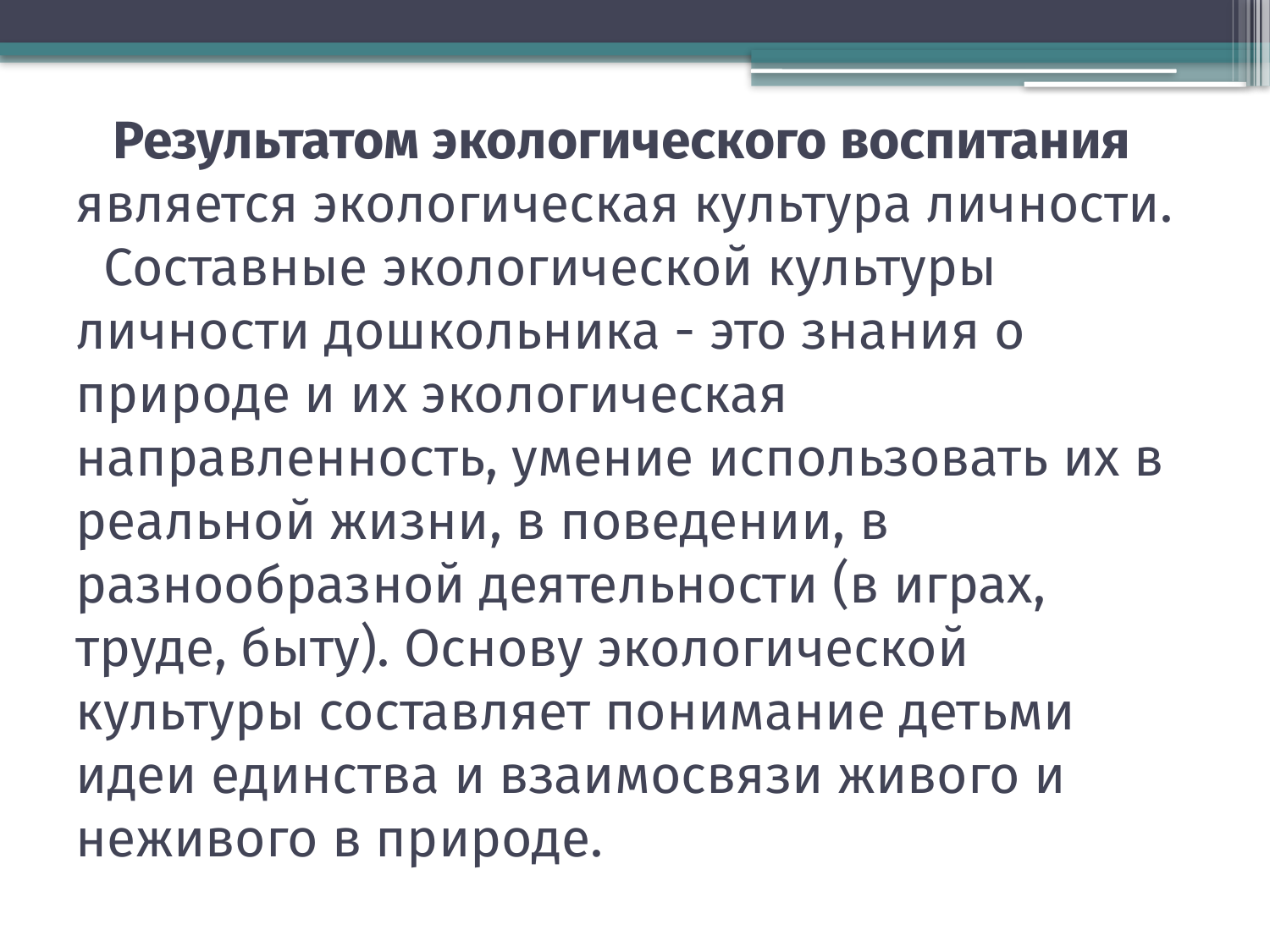

# Результатом экологического воспитания является экологическая культура личности.    Составные экологической культуры личности дошкольника - это знания о природе и их экологическая направленность, умение использовать их в реальной жизни, в поведении, в разнообразной деятельности (в играх, труде, быту). Основу экологической культуры составляет понимание детьми идеи единства и взаимосвязи живого и неживого в природе.